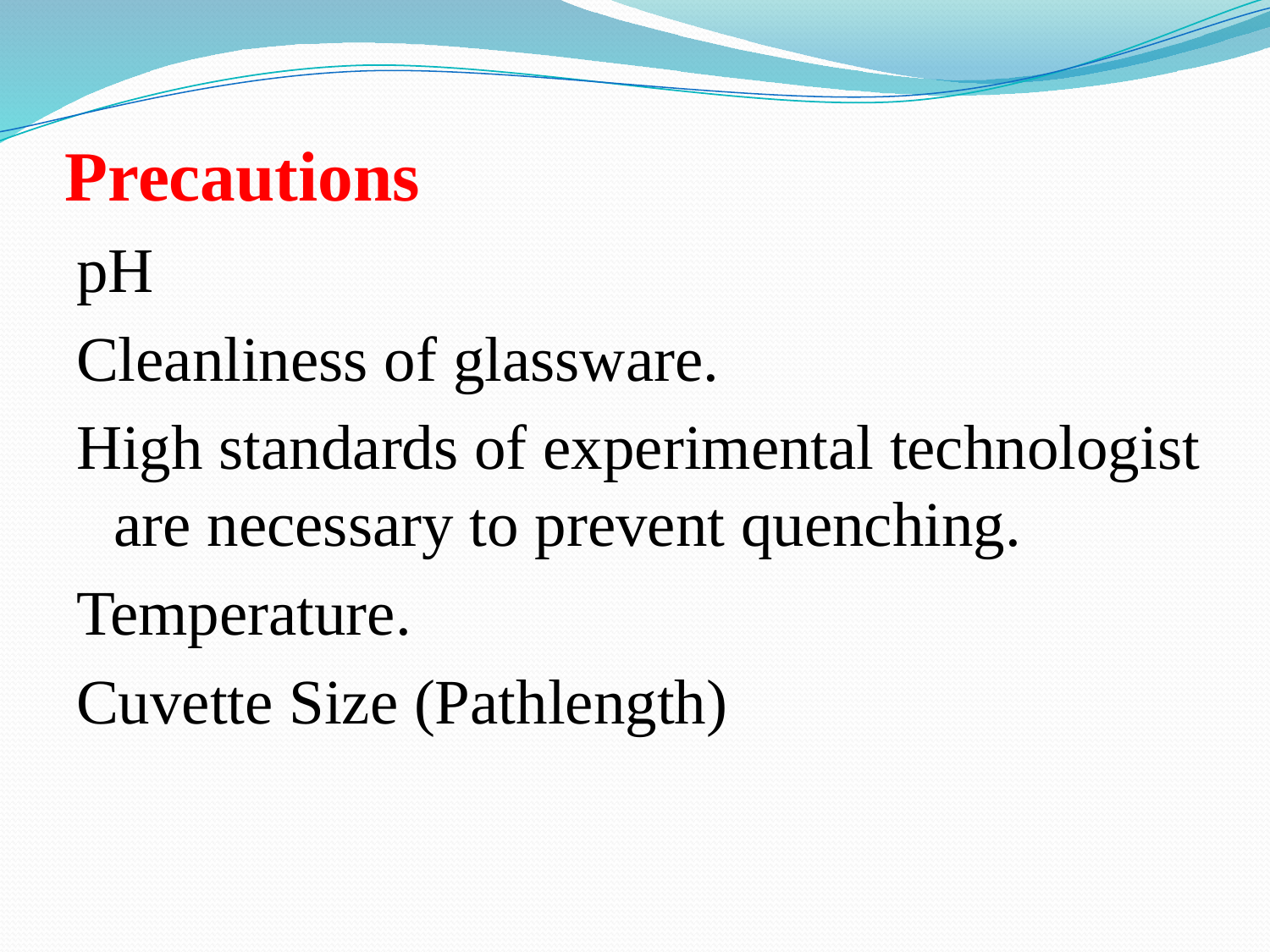

# Precautions
pH
Cleanliness of glassware.
High standards of experimental technologist are necessary to prevent quenching.
Temperature.
Cuvette Size (Pathlength)